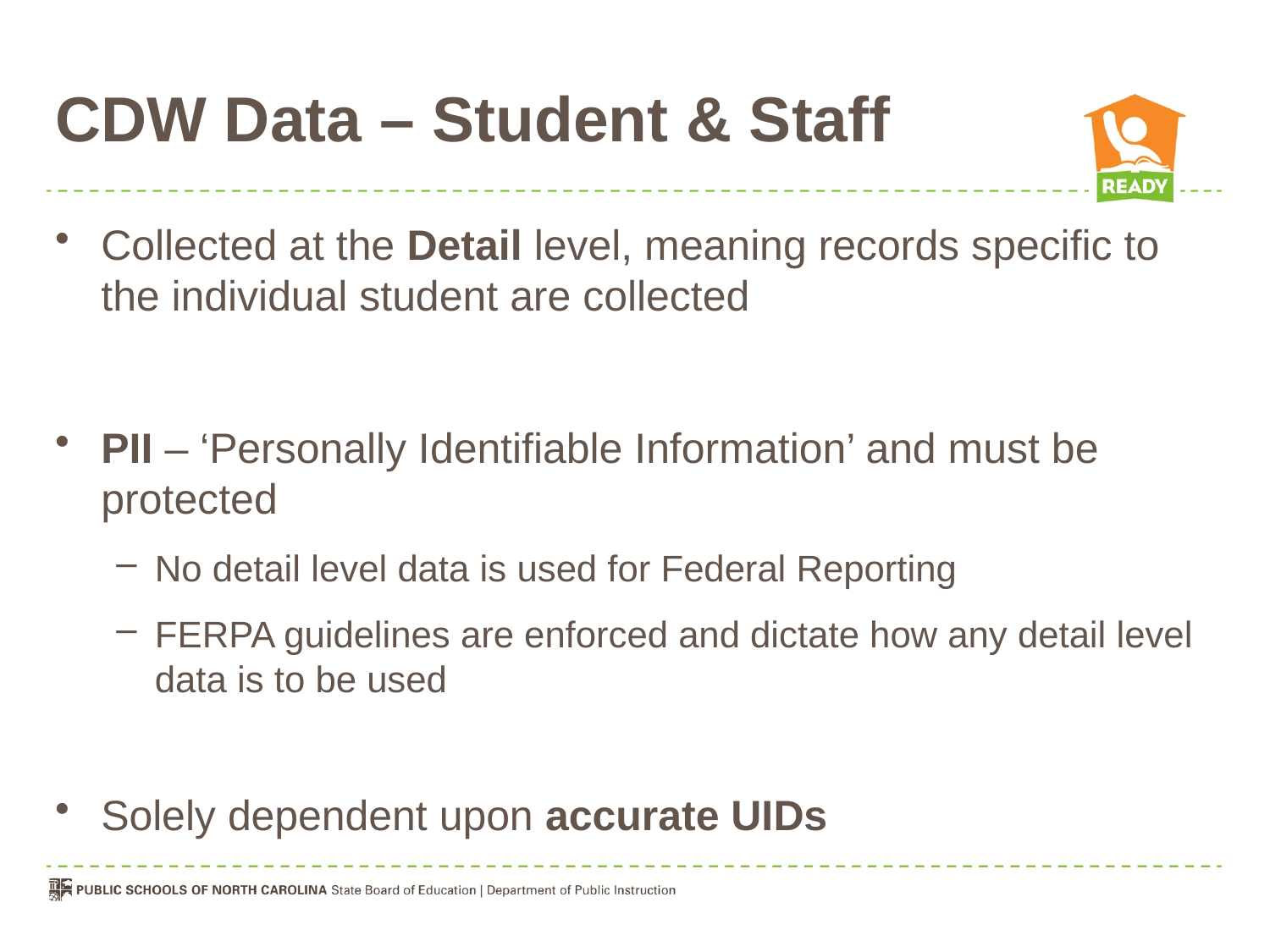

# CDW Data – Student & Staff
Collected at the Detail level, meaning records specific to the individual student are collected

PII – ‘Personally Identifiable Information’ and must be protected
No detail level data is used for Federal Reporting
FERPA guidelines are enforced and dictate how any detail level data is to be used

Solely dependent upon accurate UIDs